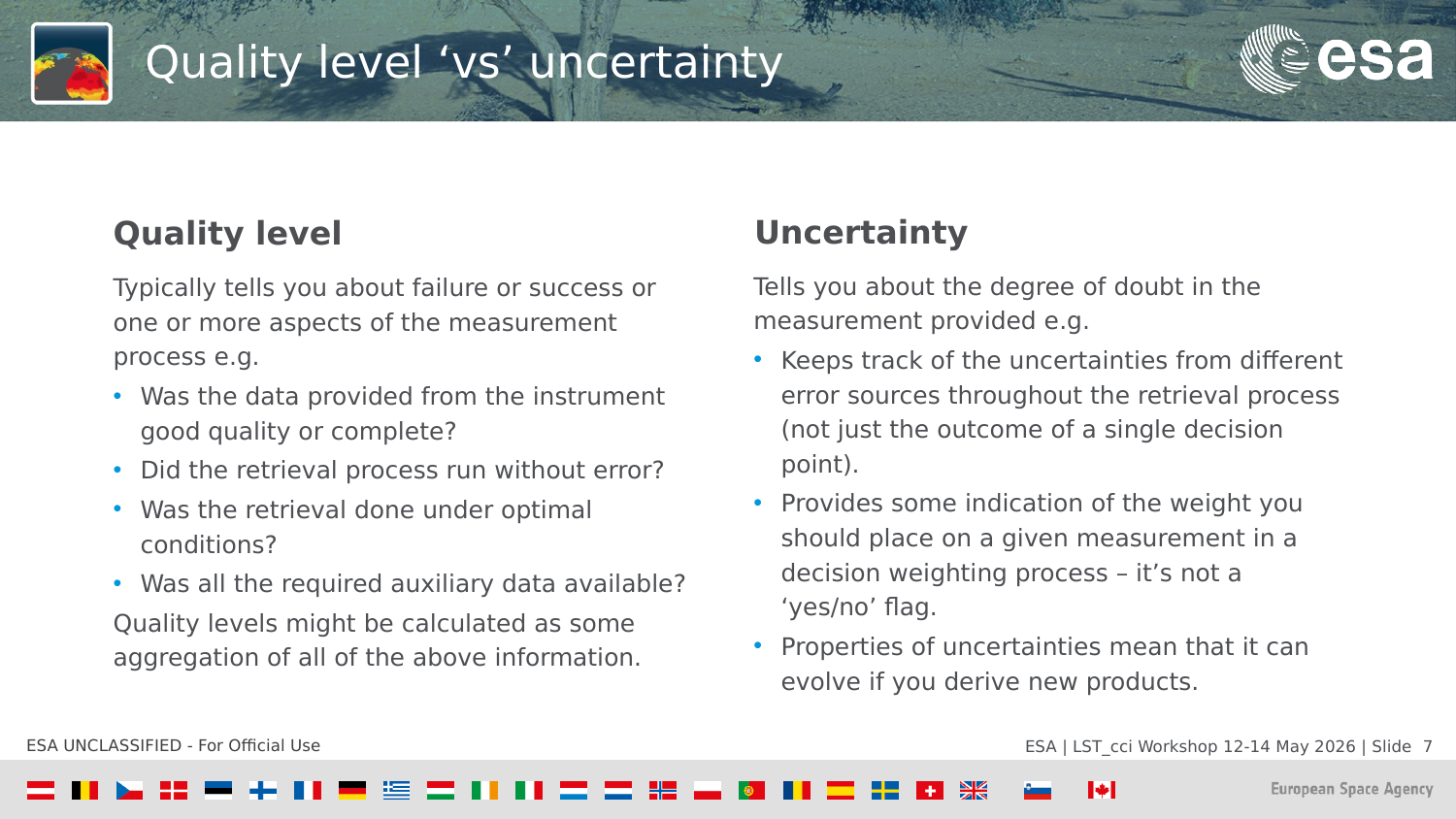

# Quality level ‘vs’ uncertainty
Quality level
Uncertainty
Tells you about the degree of doubt in the measurement provided e.g.
Keeps track of the uncertainties from different error sources throughout the retrieval process (not just the outcome of a single decision point).
Provides some indication of the weight you should place on a given measurement in a decision weighting process – it’s not a ‘yes/no’ flag.
Properties of uncertainties mean that it can evolve if you derive new products.

Typically tells you about failure or success or one or more aspects of the measurement process e.g.
Was the data provided from the instrument good quality or complete?
Did the retrieval process run without error?
Was the retrieval done under optimal conditions?
Was all the required auxiliary data available?
Quality levels might be calculated as some aggregation of all of the above information.